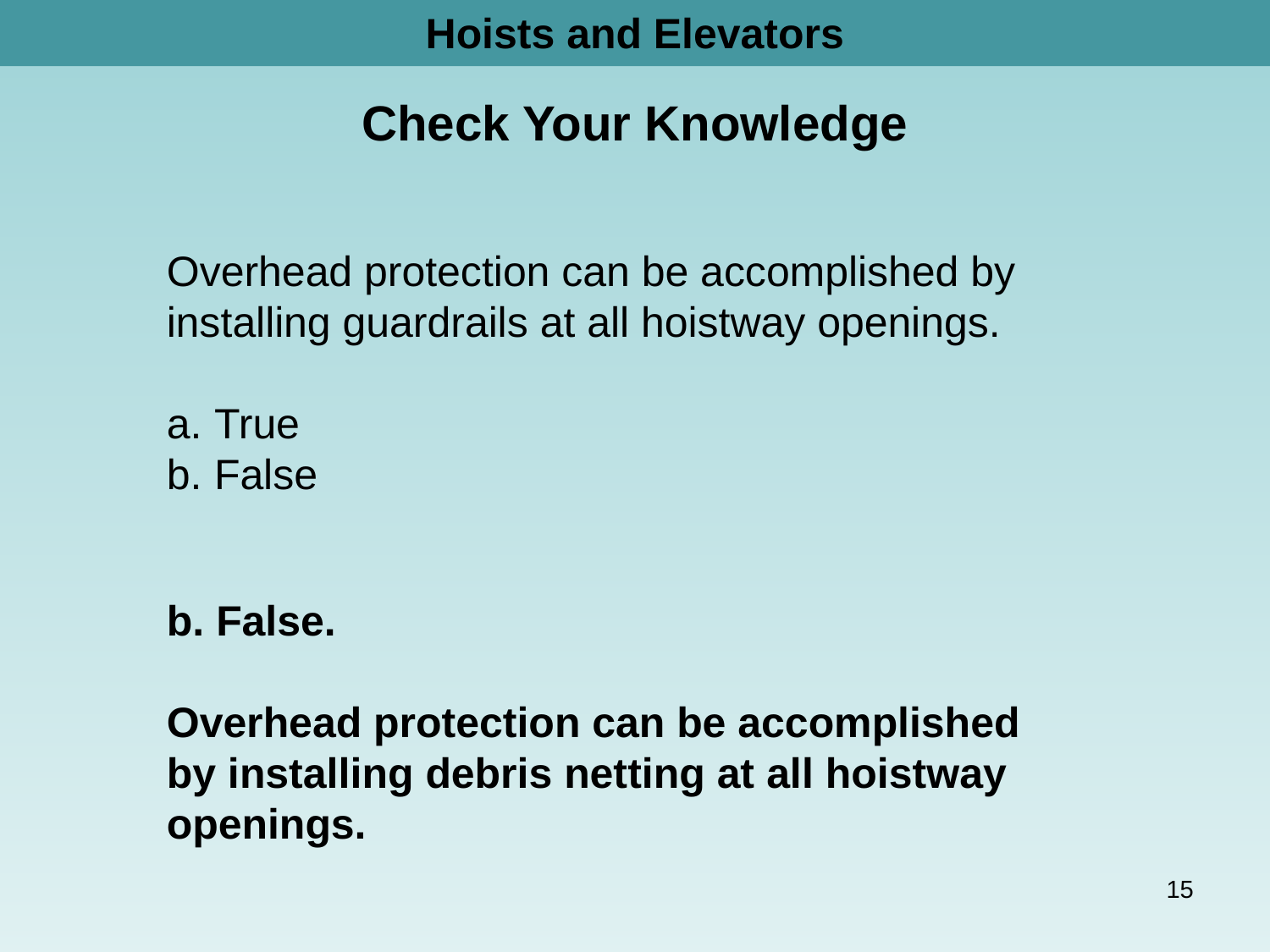

Hoists and Elevators
Check Your Knowledge
Overhead protection can be accomplished by installing guardrails at all hoistway openings.

True
False
b. False.

Overhead protection can be accomplished by installing debris netting at all hoistway openings.

15